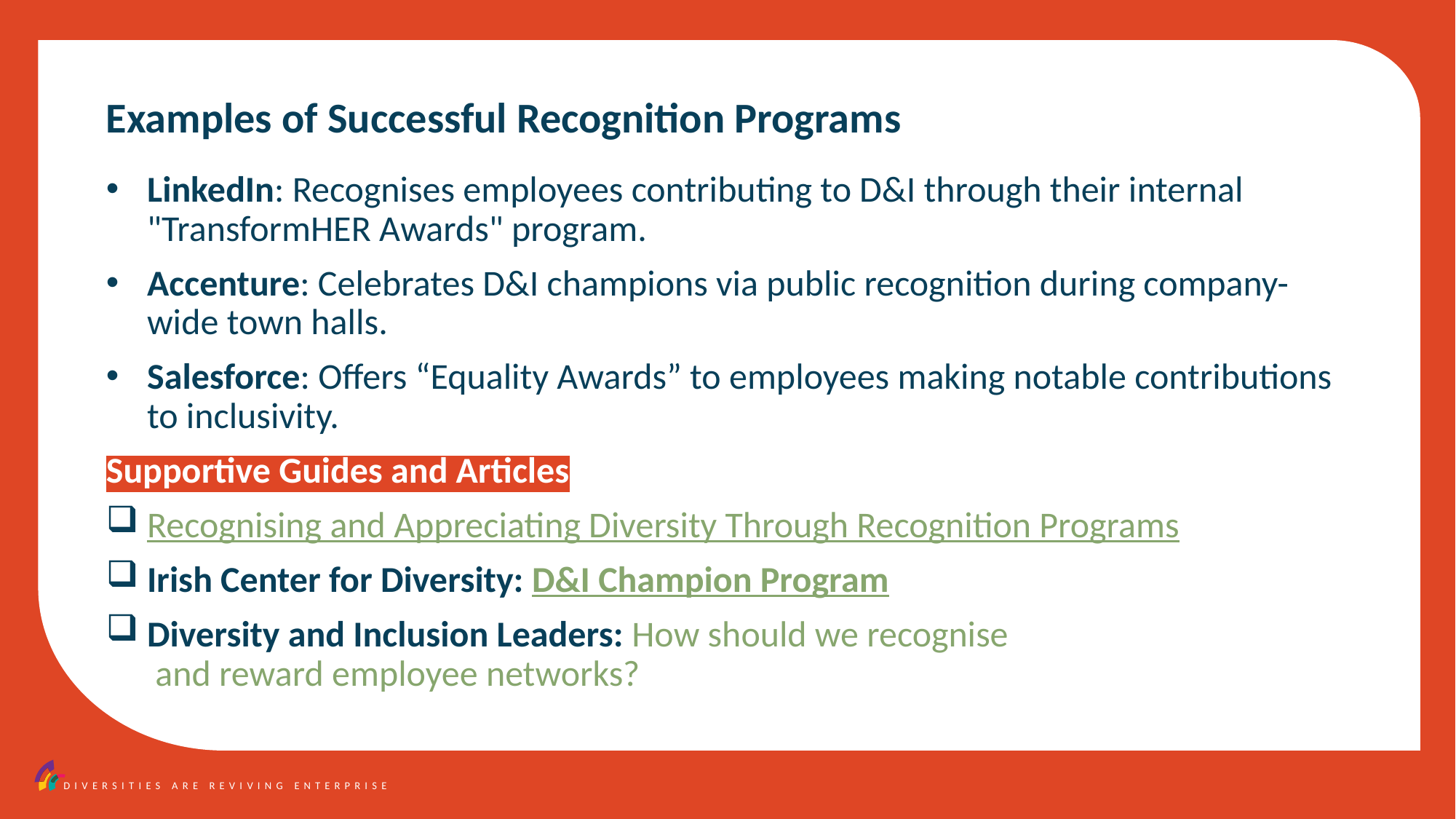

Examples of Successful Recognition Programs

LinkedIn: Recognises employees contributing to D&I through their internal "TransformHER Awards" program.
Accenture: Celebrates D&I champions via public recognition during company-wide town halls.
Salesforce: Offers “Equality Awards” to employees making notable contributions to inclusivity.
Supportive Guides and Articles
Recognising and Appreciating Diversity Through Recognition Programs
Irish Center for Diversity: D&I Champion Program
Diversity and Inclusion Leaders: How should we recognise and reward employee networks?